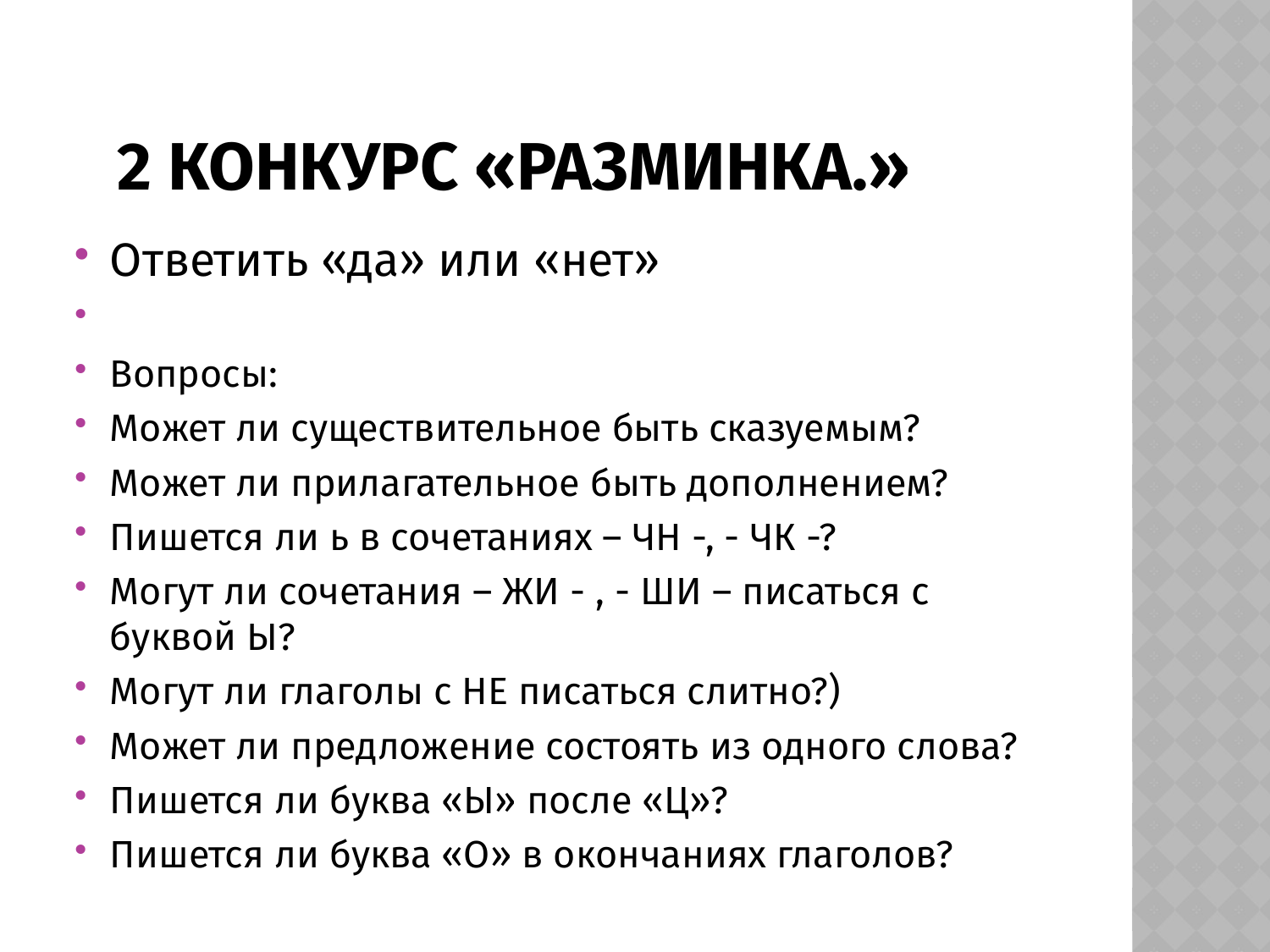

# 2 конкурс «Разминка.»
Ответить «да» или «нет»

Вопросы:
Может ли существительное быть сказуемым?
Может ли прилагательное быть дополнением?
Пишется ли ь в сочетаниях – ЧН -, - ЧК -?
Могут ли сочетания – ЖИ - , - ШИ – писаться с буквой Ы?
Могут ли глаголы с НЕ писаться слитно?)
Может ли предложение состоять из одного слова?
Пишется ли буква «Ы» после «Ц»?
Пишется ли буква «О» в окончаниях глаголов?